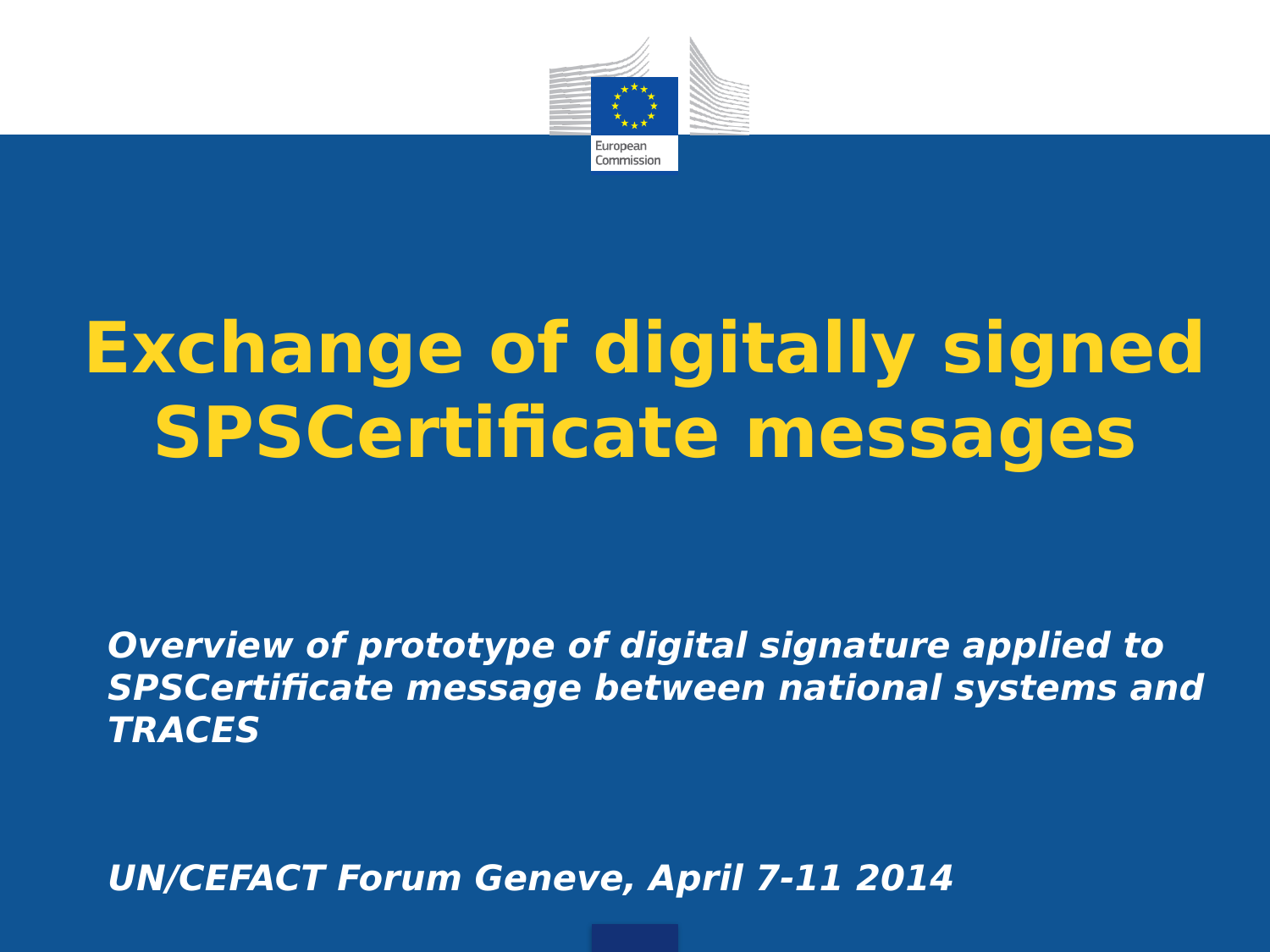

# Exchange of digitally signed SPSCertificate messages
Overview of prototype of digital signature applied to SPSCertificate message between national systems and TRACES

UN/CEFACT Forum Geneve, April 7-11 2014